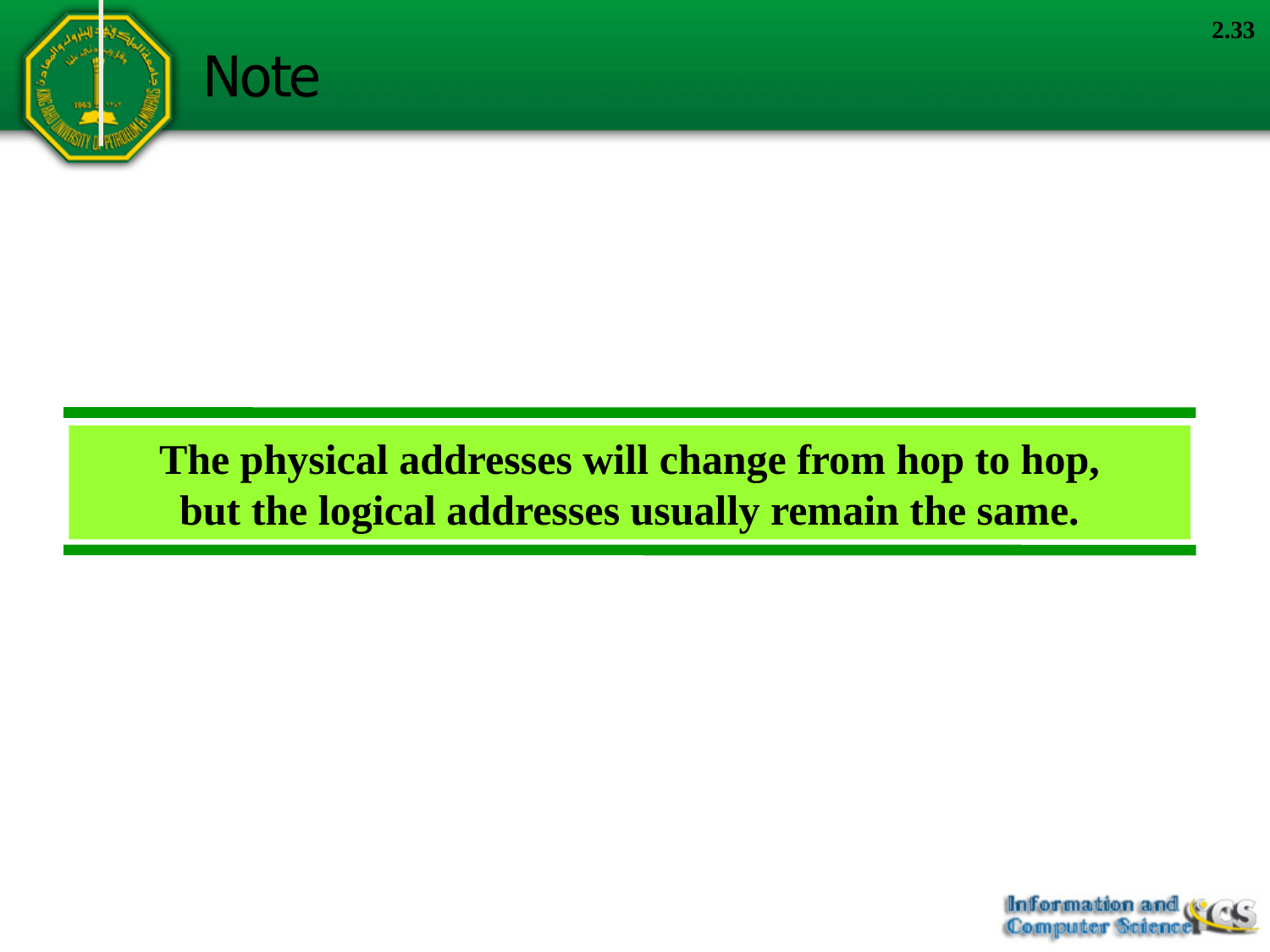

2.33
# Note

The physical addresses will change from hop to hop,
but the logical addresses usually remain the same.